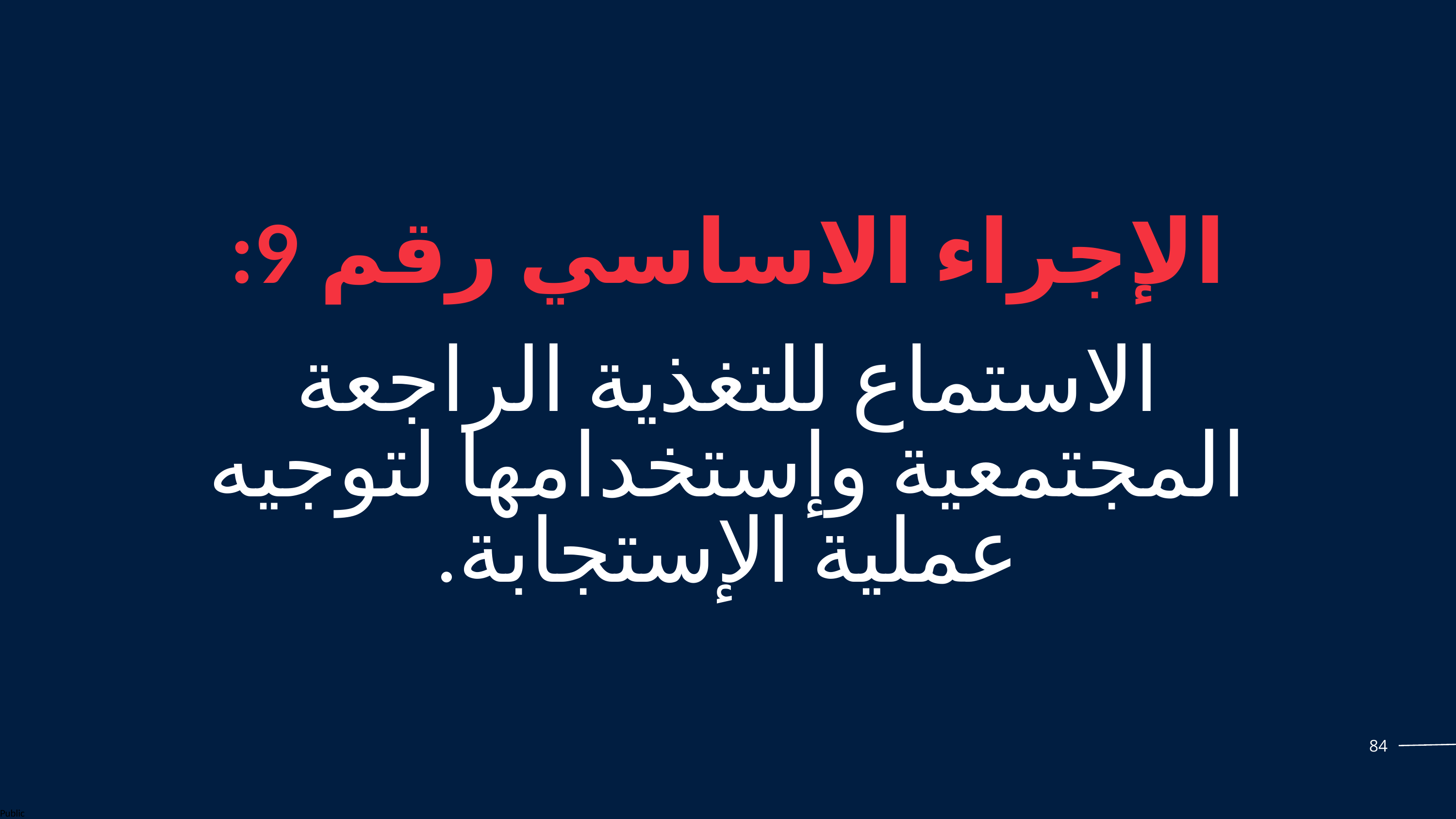

الإجراء الاساسي رقم 9:

الاستماع للتغذية الراجعة المجتمعية وإستخدامها لتوجيه عملية الإستجابة.